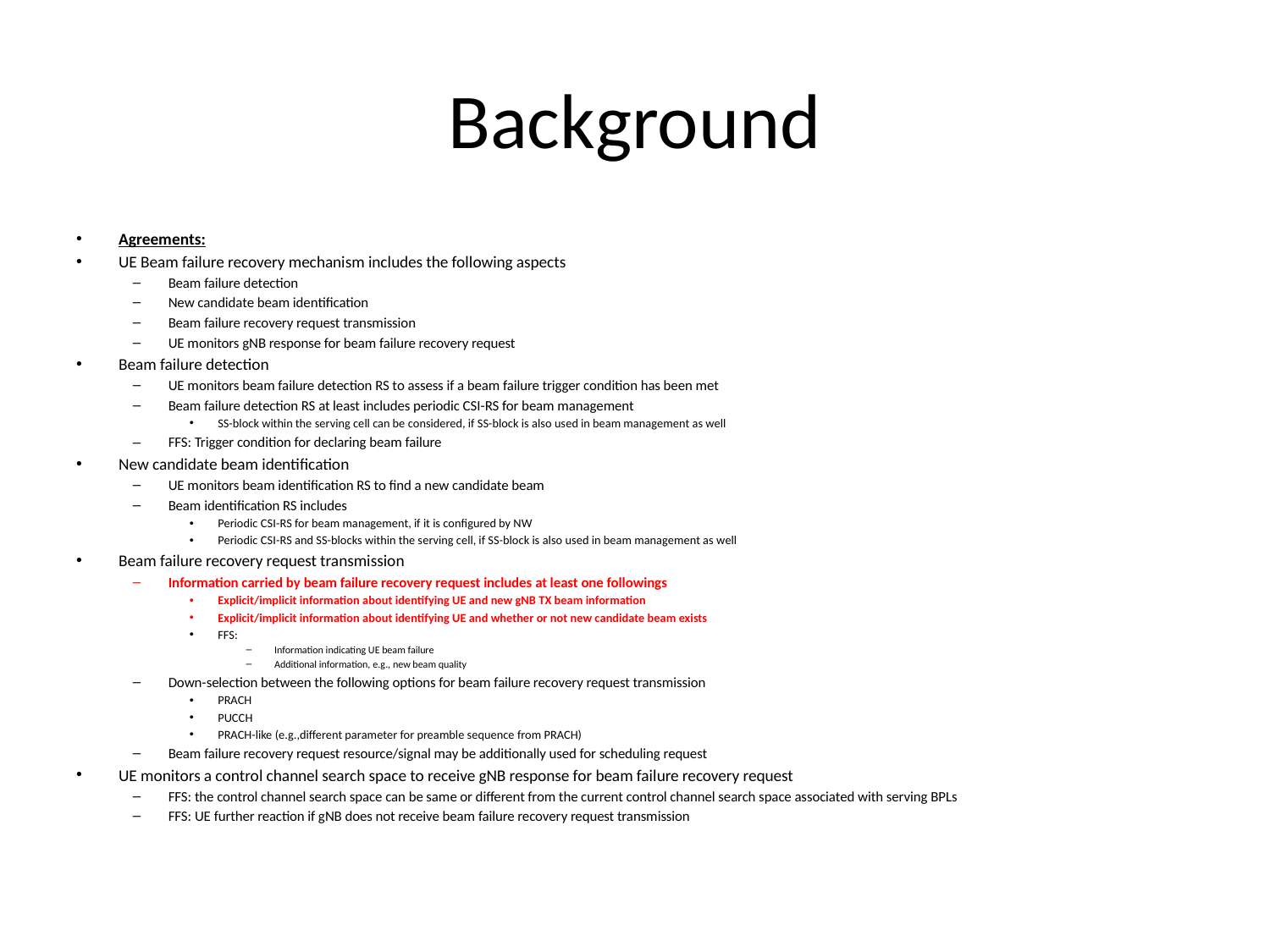

# Background
Agreements:
UE Beam failure recovery mechanism includes the following aspects
Beam failure detection
New candidate beam identification
Beam failure recovery request transmission
UE monitors gNB response for beam failure recovery request
Beam failure detection
UE monitors beam failure detection RS to assess if a beam failure trigger condition has been met
Beam failure detection RS at least includes periodic CSI-RS for beam management
SS-block within the serving cell can be considered, if SS-block is also used in beam management as well
FFS: Trigger condition for declaring beam failure
New candidate beam identification
UE monitors beam identification RS to find a new candidate beam
Beam identification RS includes
Periodic CSI-RS for beam management, if it is configured by NW
Periodic CSI-RS and SS-blocks within the serving cell, if SS-block is also used in beam management as well
Beam failure recovery request transmission
Information carried by beam failure recovery request includes at least one followings
Explicit/implicit information about identifying UE and new gNB TX beam information
Explicit/implicit information about identifying UE and whether or not new candidate beam exists
FFS:
Information indicating UE beam failure
Additional information, e.g., new beam quality
Down-selection between the following options for beam failure recovery request transmission
PRACH
PUCCH
PRACH-like (e.g.,different parameter for preamble sequence from PRACH)
Beam failure recovery request resource/signal may be additionally used for scheduling request
UE monitors a control channel search space to receive gNB response for beam failure recovery request
FFS: the control channel search space can be same or different from the current control channel search space associated with serving BPLs
FFS: UE further reaction if gNB does not receive beam failure recovery request transmission